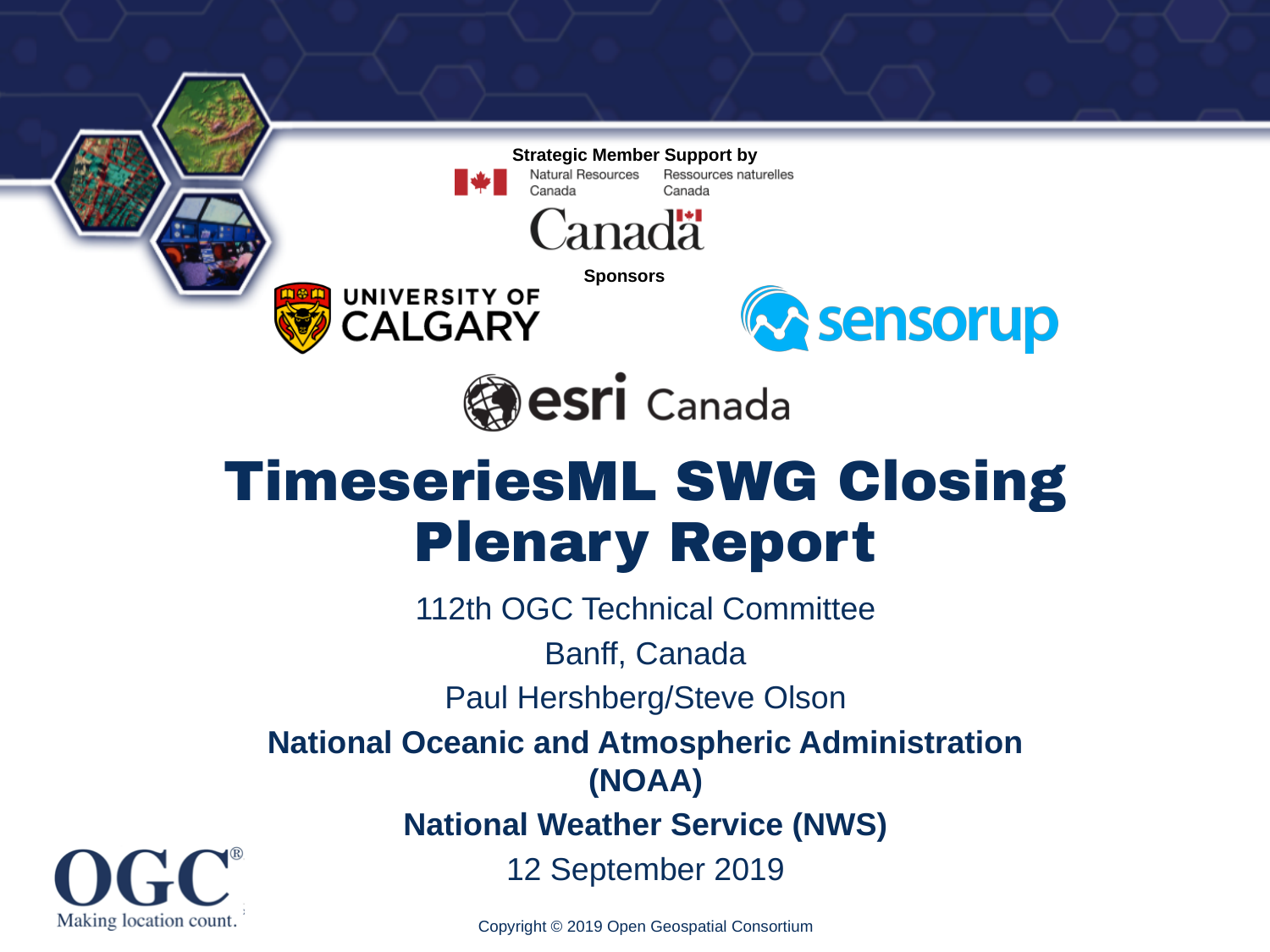

# TimeseriesML SWG Closing Plenary Report
112th OGC Technical Committee
Banff, Canada
Paul Hershberg/Steve Olson
National Oceanic and Atmospheric Administration (NOAA)
National Weather Service (NWS)
12 September 2019
Copyright © 2019 Open Geospatial Consortium